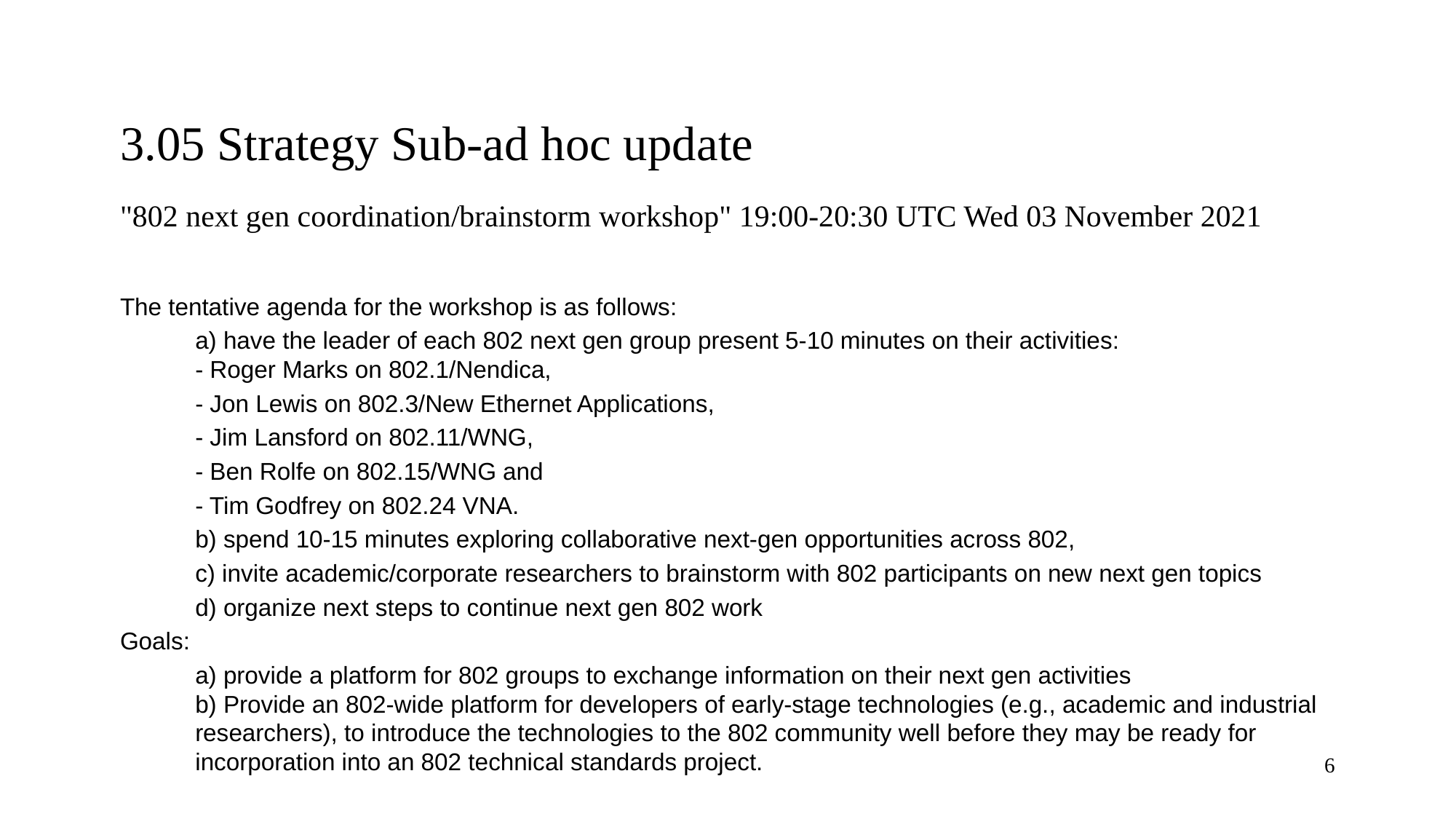

# 3.05 Strategy Sub-ad hoc update
"802 next gen coordination/brainstorm workshop" 19:00-20:30 UTC Wed 03 November 2021
The tentative agenda for the workshop is as follows:
a) have the leader of each 802 next gen group present 5-10 minutes on their activities:
- Roger Marks on 802.1/Nendica,
- Jon Lewis on 802.3/New Ethernet Applications,
- Jim Lansford on 802.11/WNG,
- Ben Rolfe on 802.15/WNG and
- Tim Godfrey on 802.24 VNA.
b) spend 10-15 minutes exploring collaborative next-gen opportunities across 802,
c) invite academic/corporate researchers to brainstorm with 802 participants on new next gen topics
d) organize next steps to continue next gen 802 work
Goals:
a) provide a platform for 802 groups to exchange information on their next gen activities
b) Provide an 802-wide platform for developers of early-stage technologies (e.g., academic and industrial researchers), to introduce the technologies to the 802 community well before they may be ready for incorporation into an 802 technical standards project.

6